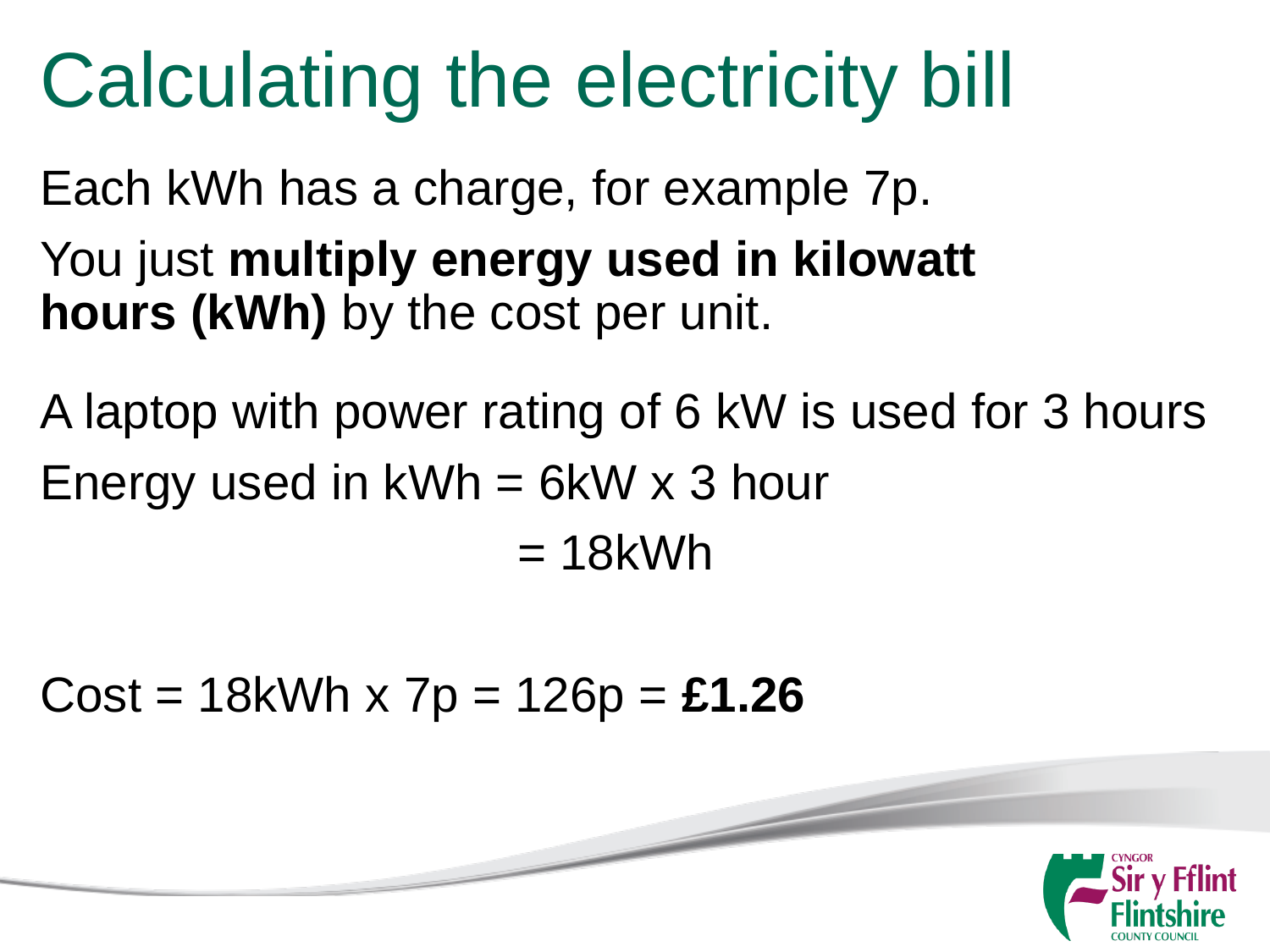

# Calculating the electricity bill
Each kWh has a charge, for example 7p.
You just multiply energy used in kilowatt hours (kWh) by the cost per unit.

A laptop with power rating of 6 kW is used for 3 hours
Energy used in kWh = 6kW x 3 hour
			       = 18kWh

Cost = 18kWh x 7p = 126p = £1.26